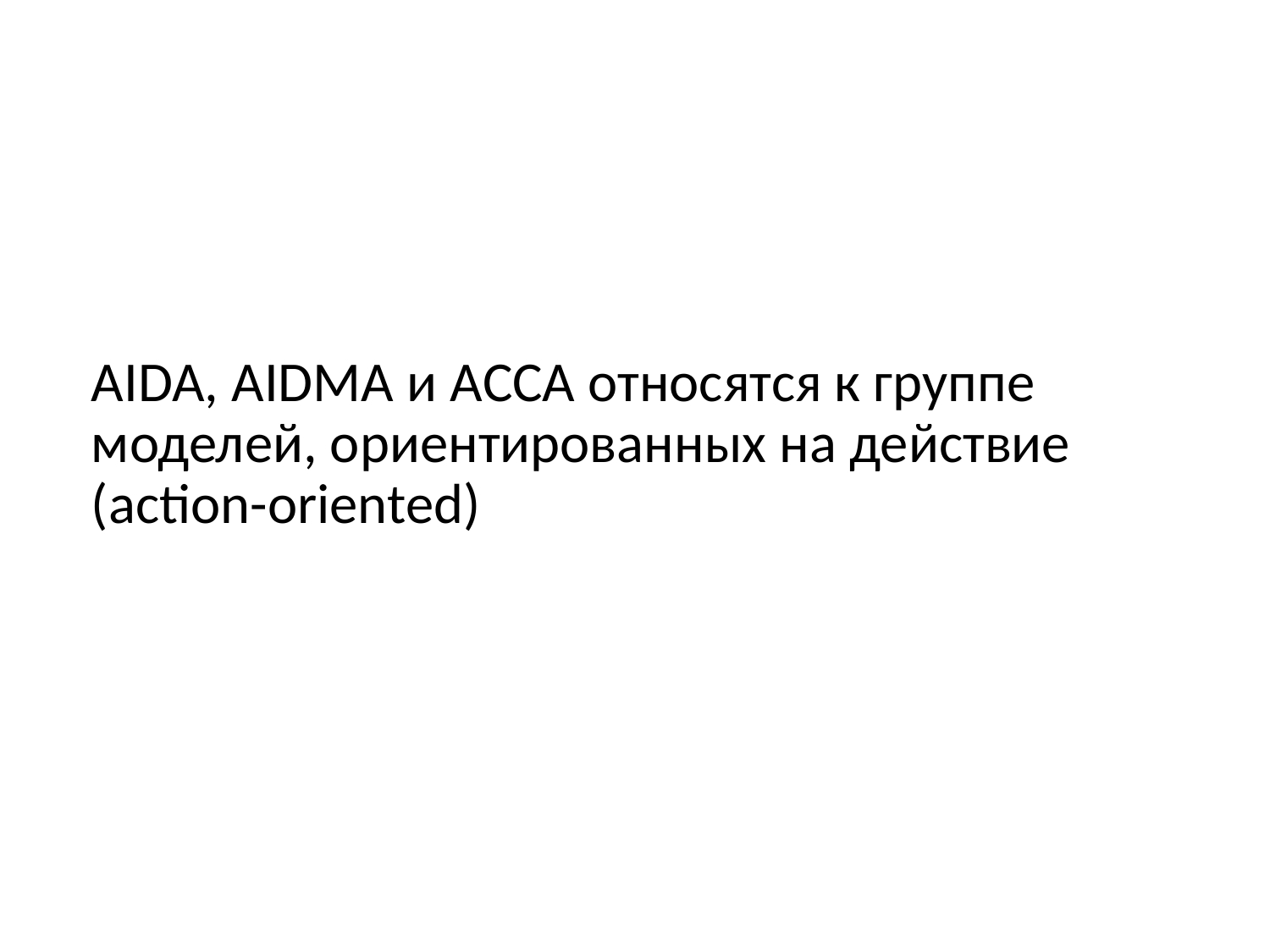

AIDA, AIDMA и ACCA относятся к группе моделей, ориентированных на действие (action-oriented)